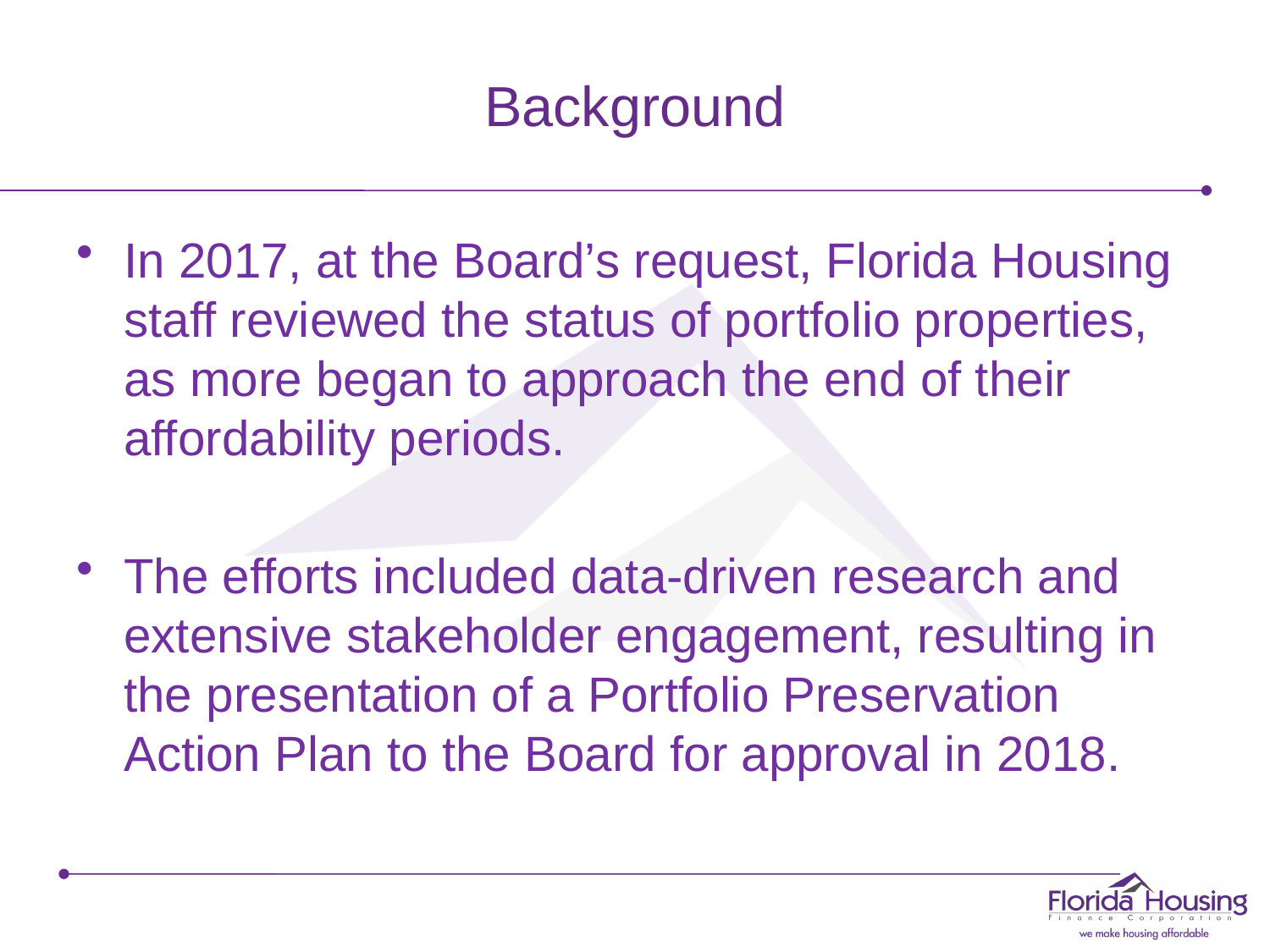

# Background
In 2017, at the Board’s request, Florida Housing staff reviewed the status of portfolio properties, as more began to approach the end of their affordability periods.

The efforts included data-driven research and extensive stakeholder engagement, resulting in the presentation of a Portfolio Preservation Action Plan to the Board for approval in 2018.